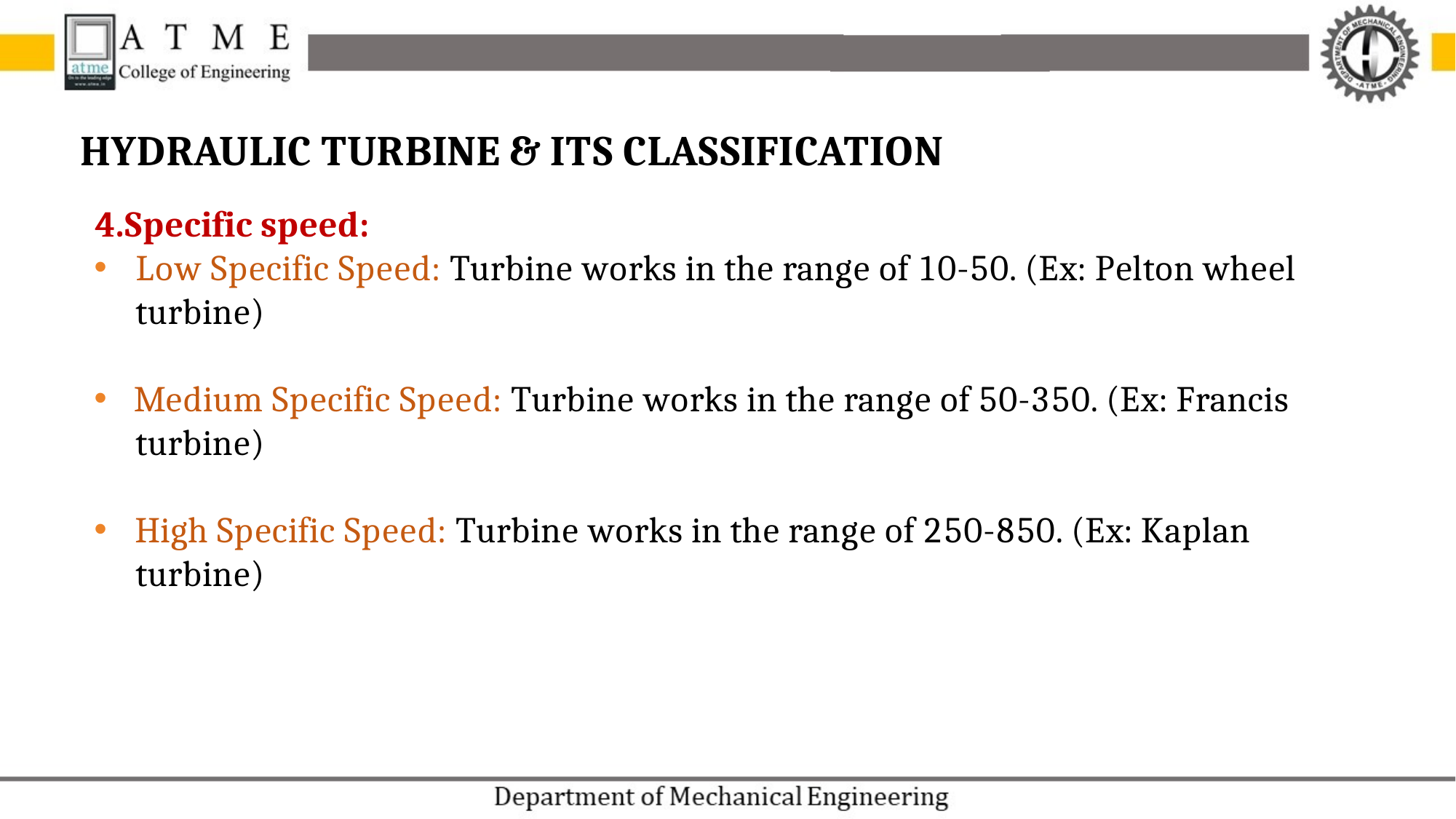

Hydraulic turbine & its classification
4.Specific speed:
Low Specific Speed: Turbine works in the range of 10-50. (Ex: Pelton wheel turbine)

Medium Specific Speed: Turbine works in the range of 50-350. (Ex: Francis turbine)

High Specific Speed: Turbine works in the range of 250-850. (Ex: Kaplan turbine)